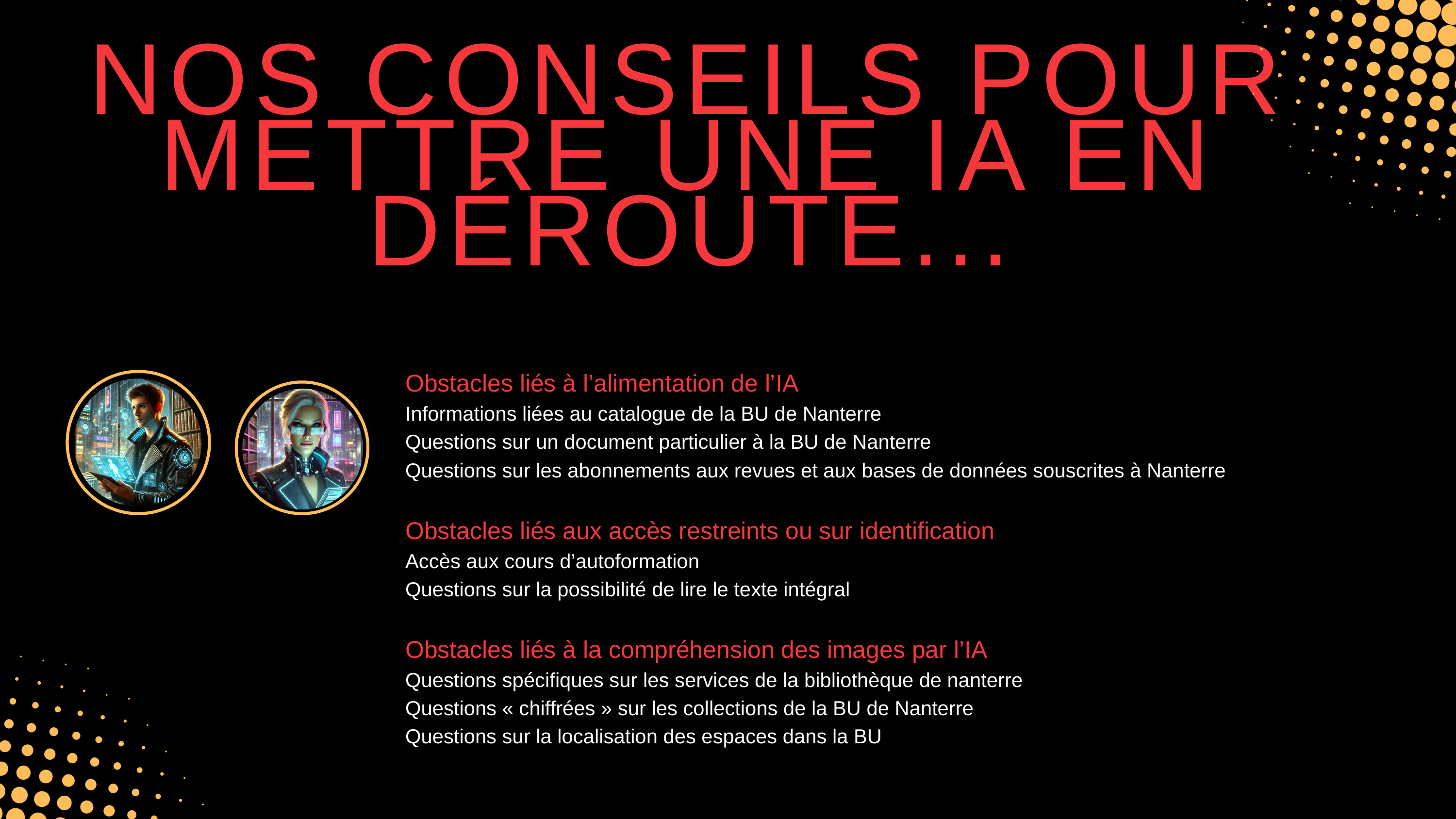

NOS CONSEILS POUR METTRE UNE IA EN DÉROUTE...
Obstacles liés à l’alimentation de l’IA
Informations liées au catalogue de la BU de Nanterre
Questions sur un document particulier à la BU de Nanterre
Questions sur les abonnements aux revues et aux bases de données souscrites à Nanterre

Obstacles liés aux accès restreints ou sur identification
Accès aux cours d’autoformation
Questions sur la possibilité de lire le texte intégral

Obstacles liés à la compréhension des images par l’IA
Questions spécifiques sur les services de la bibliothèque de nanterre
Questions « chiffrées » sur les collections de la BU de Nanterre
Questions sur la localisation des espaces dans la BU